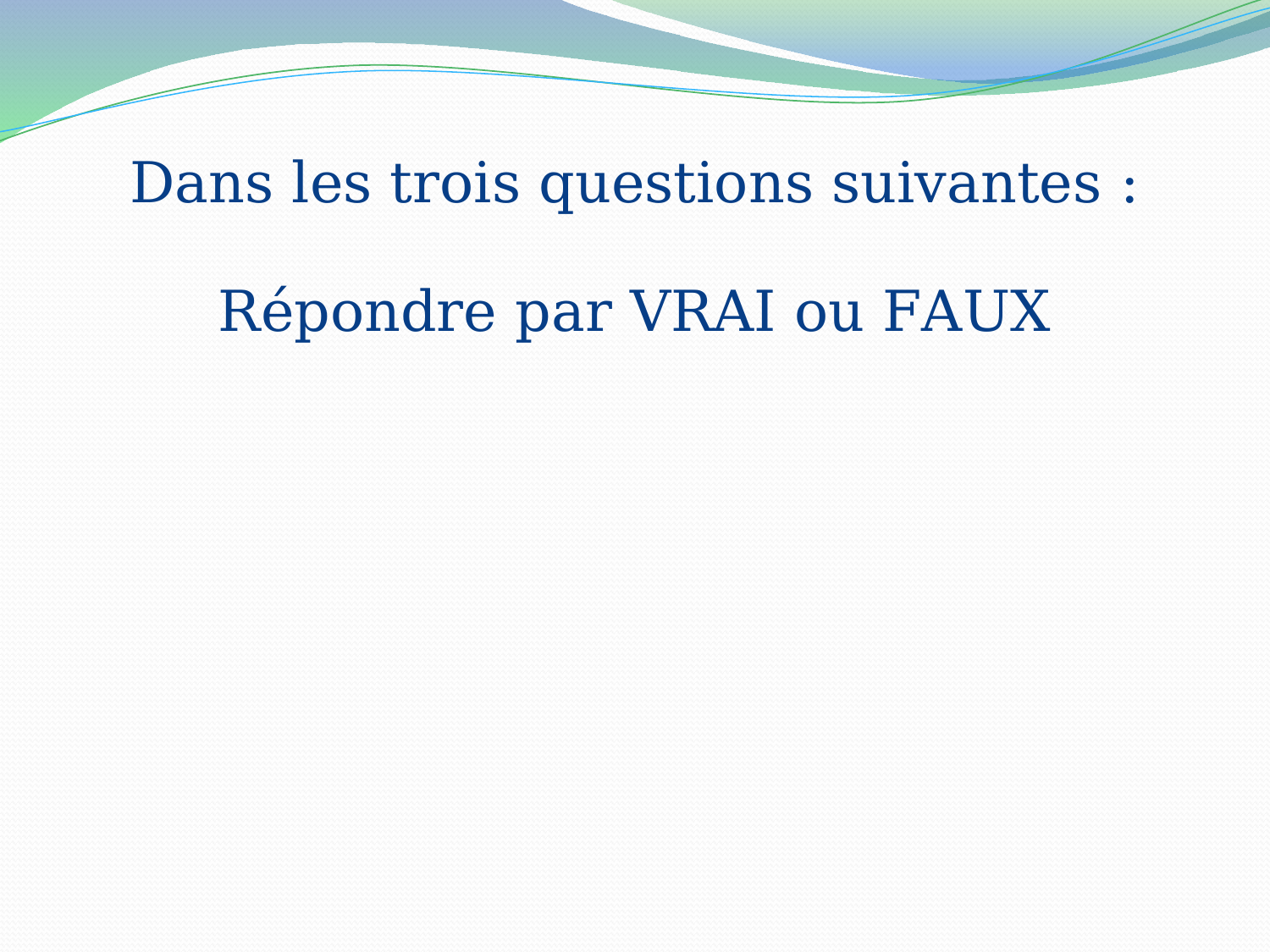

# Dans les trois questions suivantes :
Répondre par VRAI ou FAUX